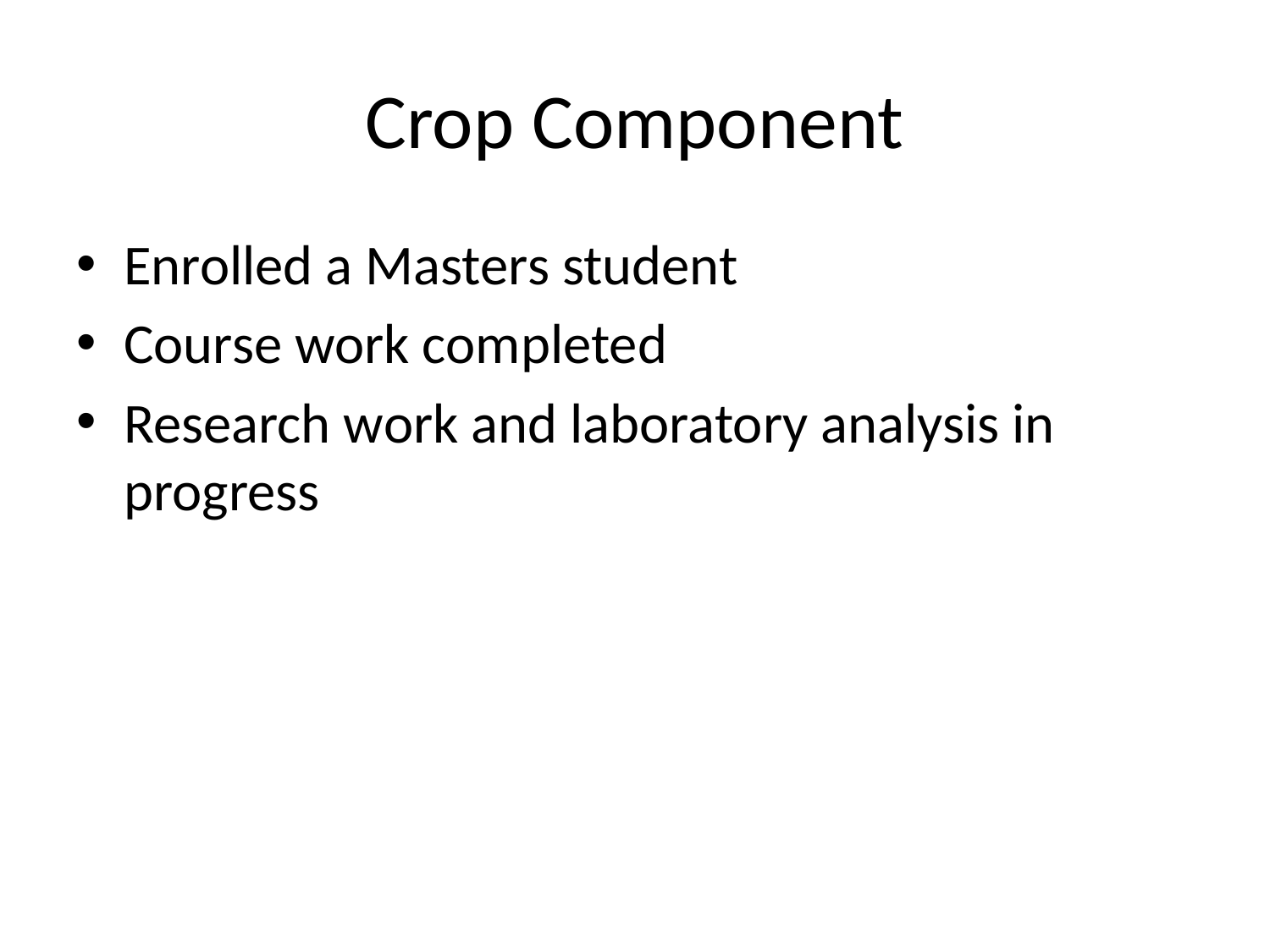

# Crop Component
Enrolled a Masters student
Course work completed
Research work and laboratory analysis in progress